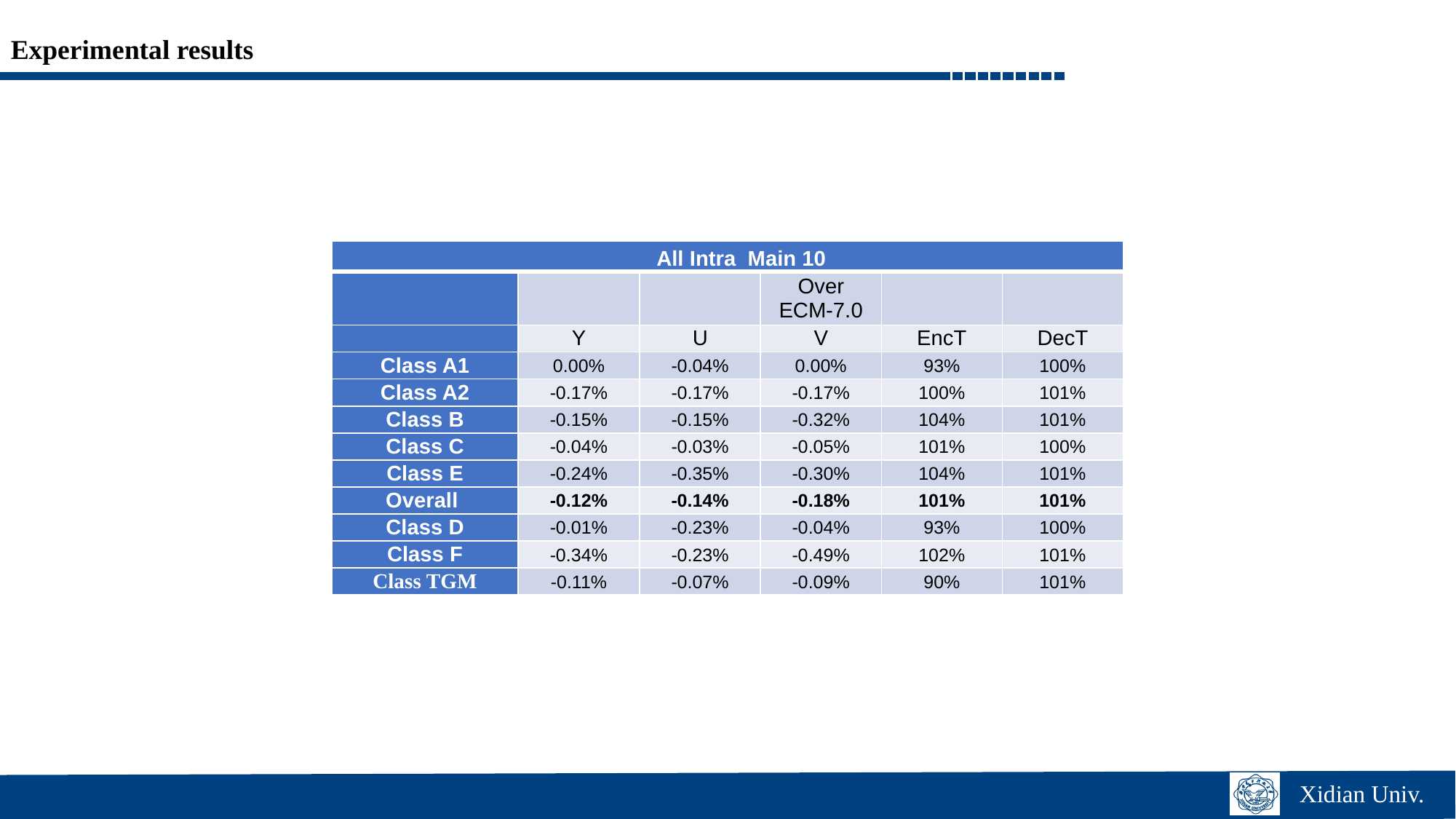

Experimental results

| All Intra Main 10 |  |  |  |  |  |
| --- | --- | --- | --- | --- | --- |
|  |  |  | Over ECM-7.0 |  |  |
|  | Y | U | V | EncT | DecT |
| Class A1 | 0.00% | -0.04% | 0.00% | 93% | 100% |
| Class A2 | -0.17% | -0.17% | -0.17% | 100% | 101% |
| Class B | -0.15% | -0.15% | -0.32% | 104% | 101% |
| Class C | -0.04% | -0.03% | -0.05% | 101% | 100% |
| Class E | -0.24% | -0.35% | -0.30% | 104% | 101% |
| Overall | -0.12% | -0.14% | -0.18% | 101% | 101% |
| Class D | -0.01% | -0.23% | -0.04% | 93% | 100% |
| Class F | -0.34% | -0.23% | -0.49% | 102% | 101% |
| Class TGM | -0.11% | -0.07% | -0.09% | 90% | 101% |